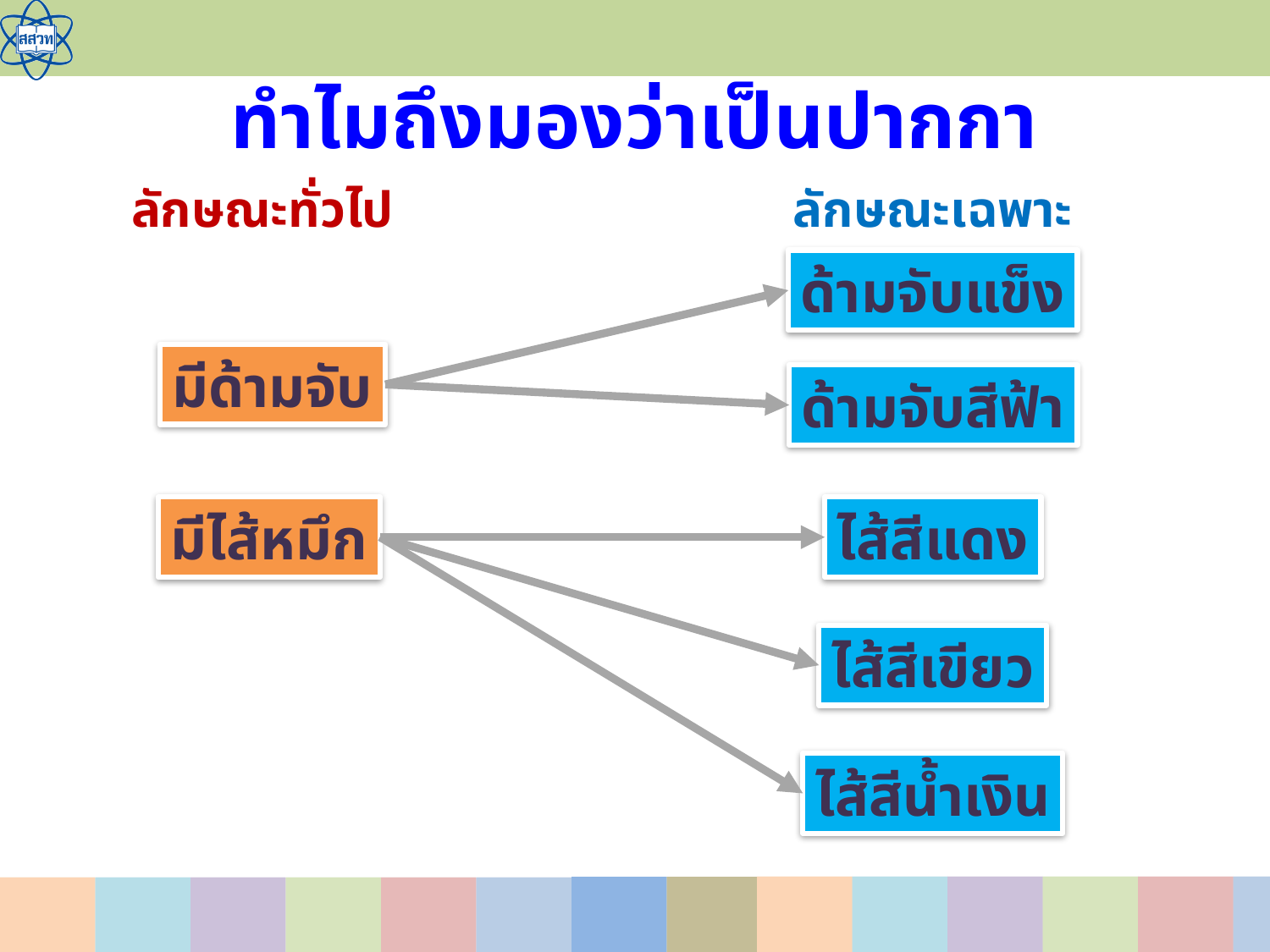

# ทำไมถึงมองว่าเป็นปากกา
ลักษณะทั่วไป
ลักษณะเฉพาะ
ด้ามจับแข็ง
มีด้ามจับ
ด้ามจับสีฟ้า
ไส้สีแดง
มีไส้หมึก
ไส้สีเขียว
ไส้สีน้ำเงิน